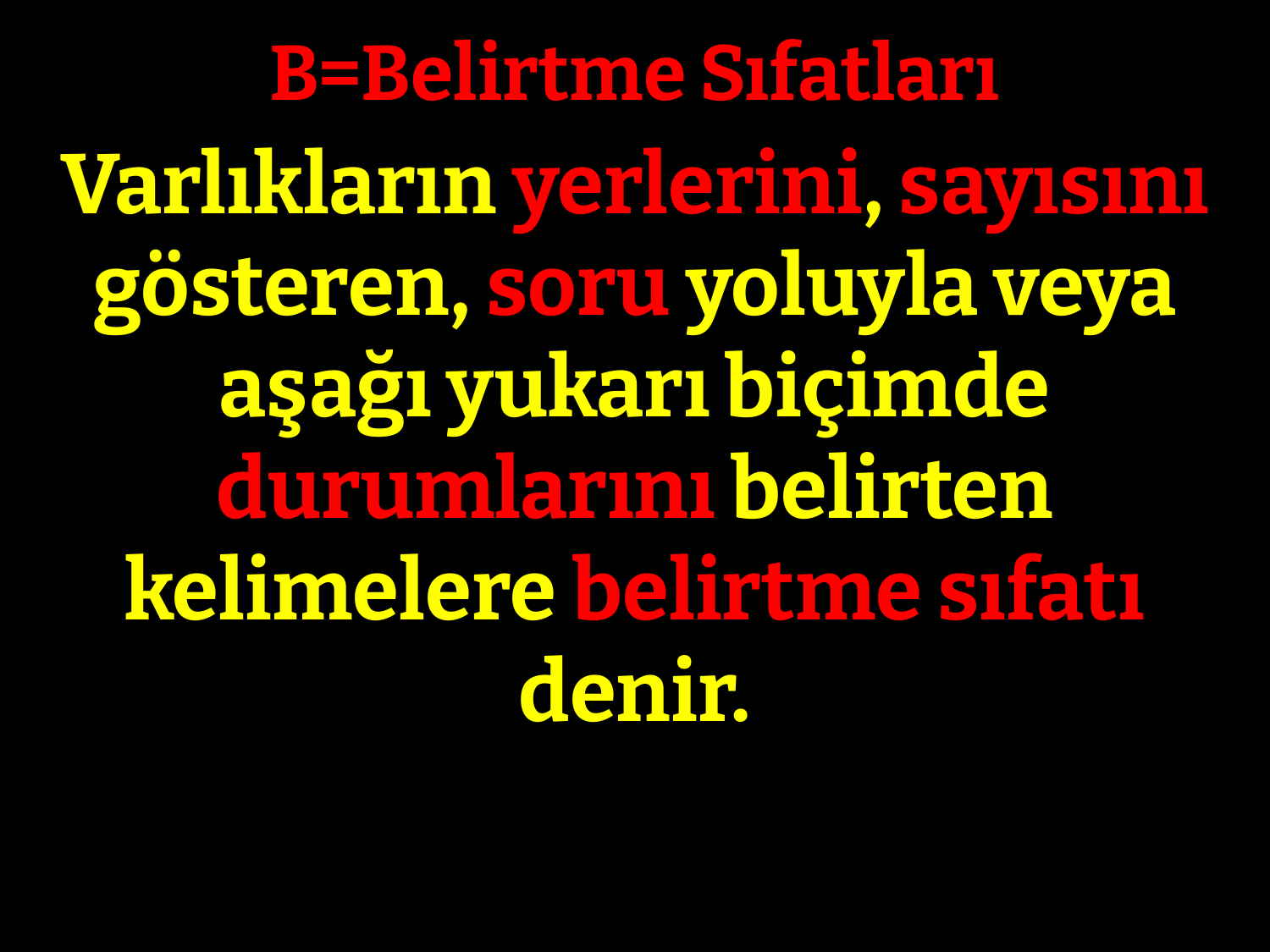

B=Belirtme Sıfatları
Varlıkların yerlerini, sayısını gösteren, soru yoluyla veya aşağı yukarı biçimde durumlarını belirten kelimelere belirtme sıfatı denir.
#